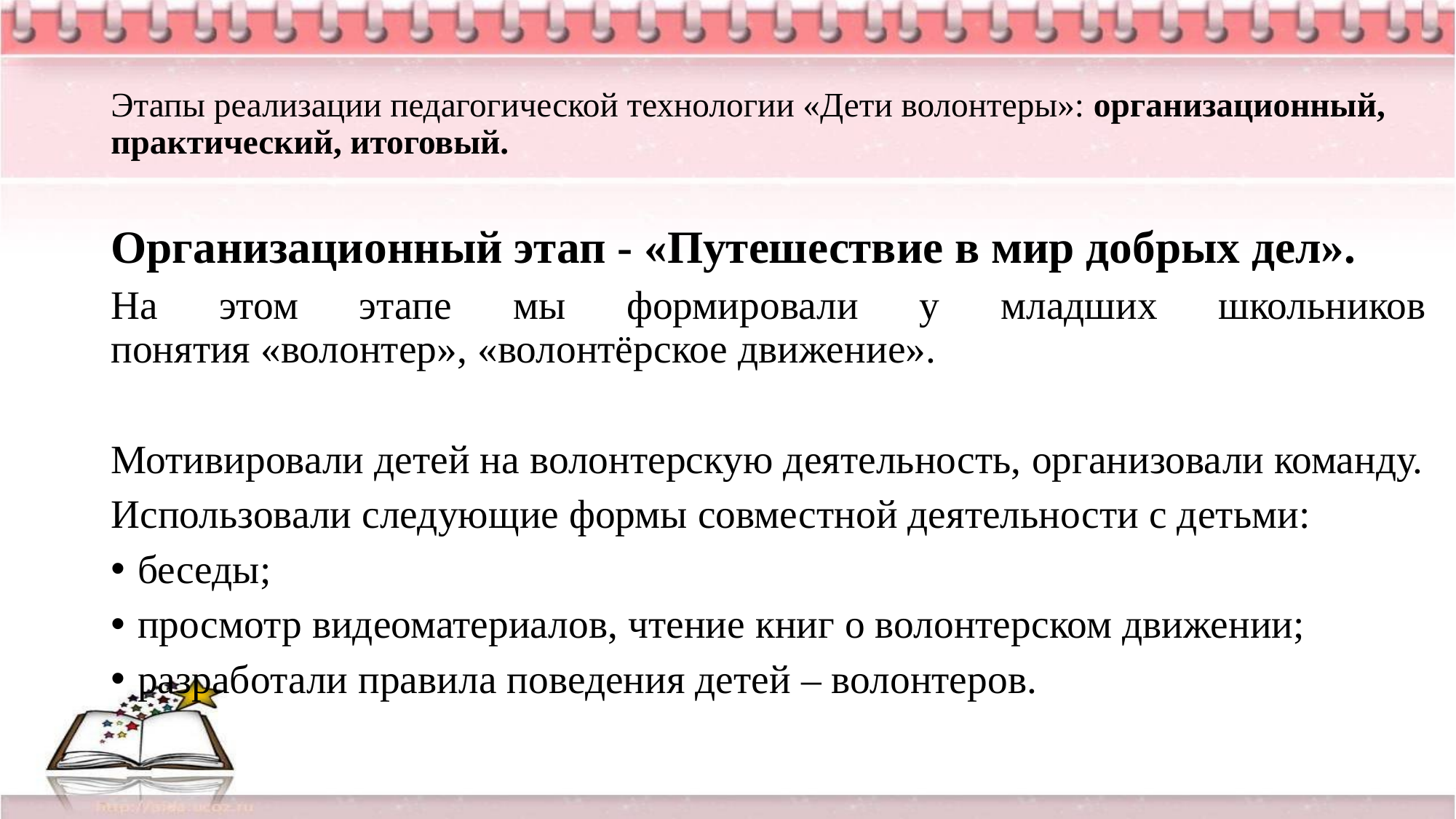

# Этапы реализации педагогической технологии «Дети волонтеры»: организационный, практический, итоговый.
Организационный этап - «Путешествие в мир добрых дел».
На этом этапе мы формировали у младших школьников понятия «волонтер», «волонтёрское движение».

Мотивировали детей на волонтерскую деятельность, организовали команду.
Использовали следующие формы совместной деятельности с детьми:
беседы;
просмотр видеоматериалов, чтение книг о волонтерском движении;
разработали правила поведения детей – волонтеров.